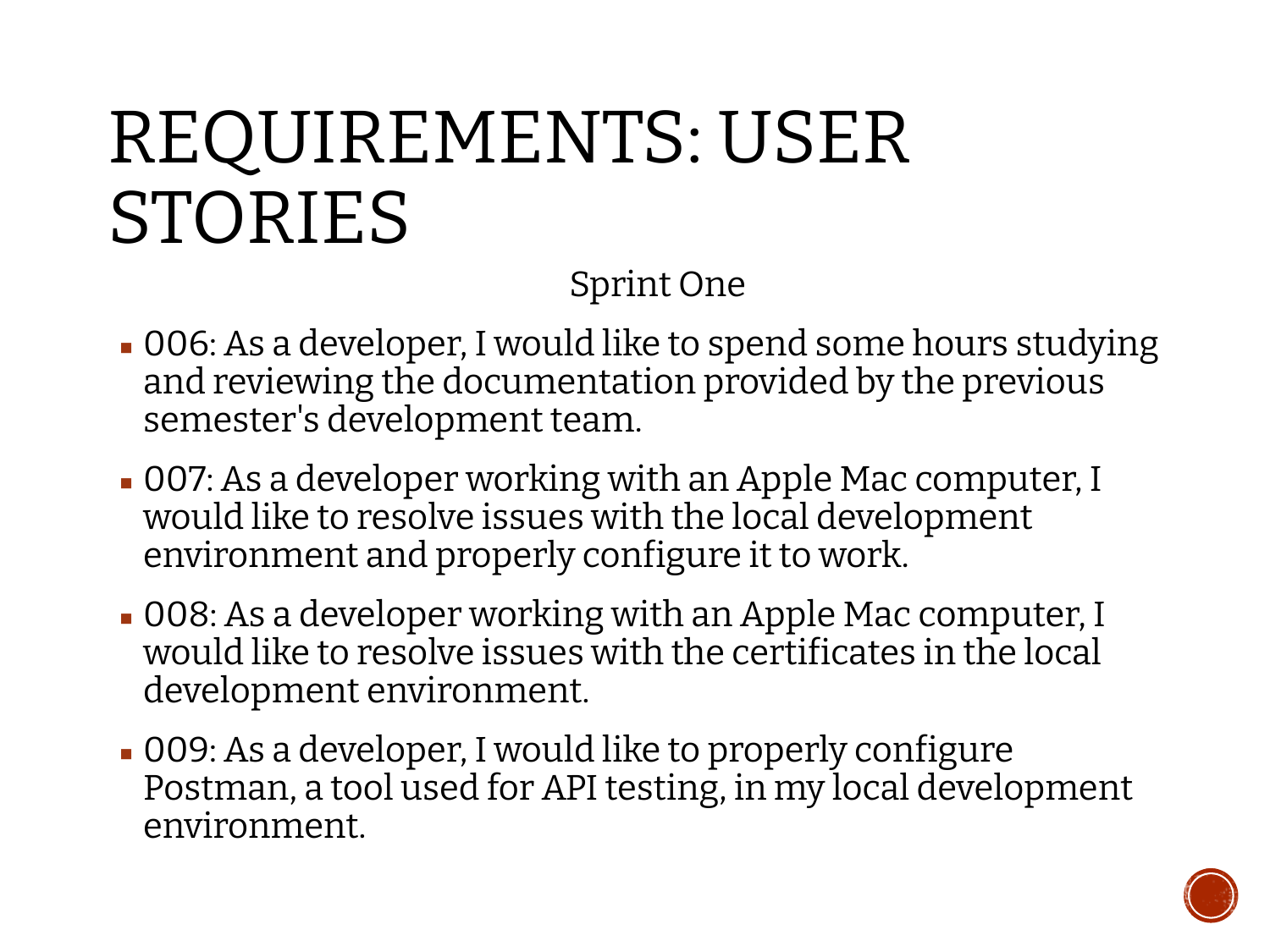

# REQUIREMENTS: USER STORIES
Sprint One
006: As a developer, I would like to spend some hours studying and reviewing the documentation provided by the previous semester's development team.
007: As a developer working with an Apple Mac computer, I would like to resolve issues with the local development environment and properly configure it to work.
008: As a developer working with an Apple Mac computer, I would like to resolve issues with the certificates in the local development environment.
009: As a developer, I would like to properly configure Postman, a tool used for API testing, in my local development environment.